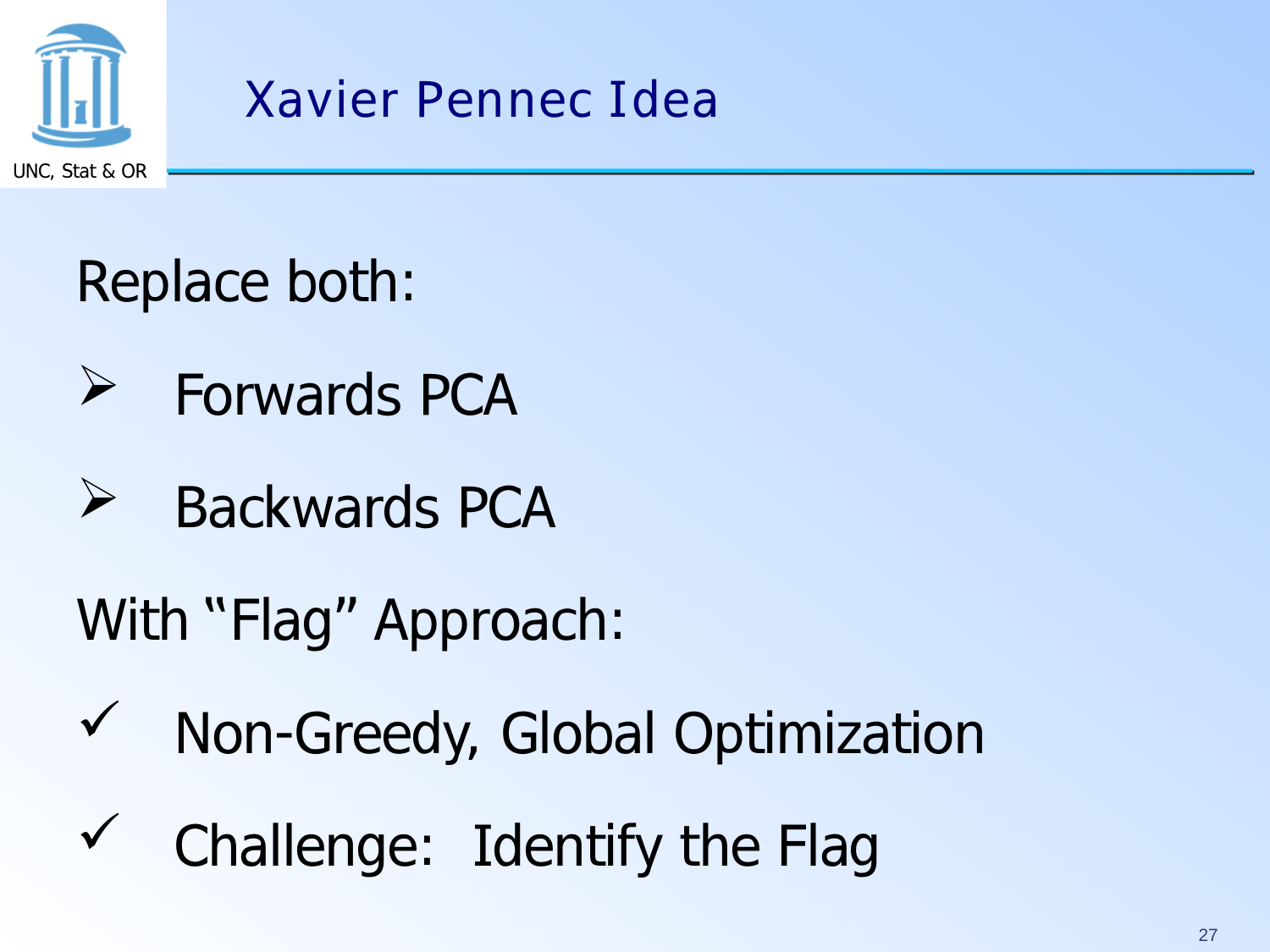

# Xavier Pennec Idea
Replace both:
  Forwards PCA
  Backwards PCA
With “Flag” Approach:
  Non-Greedy, Global Optimization
  Challenge:  Identify the Flag